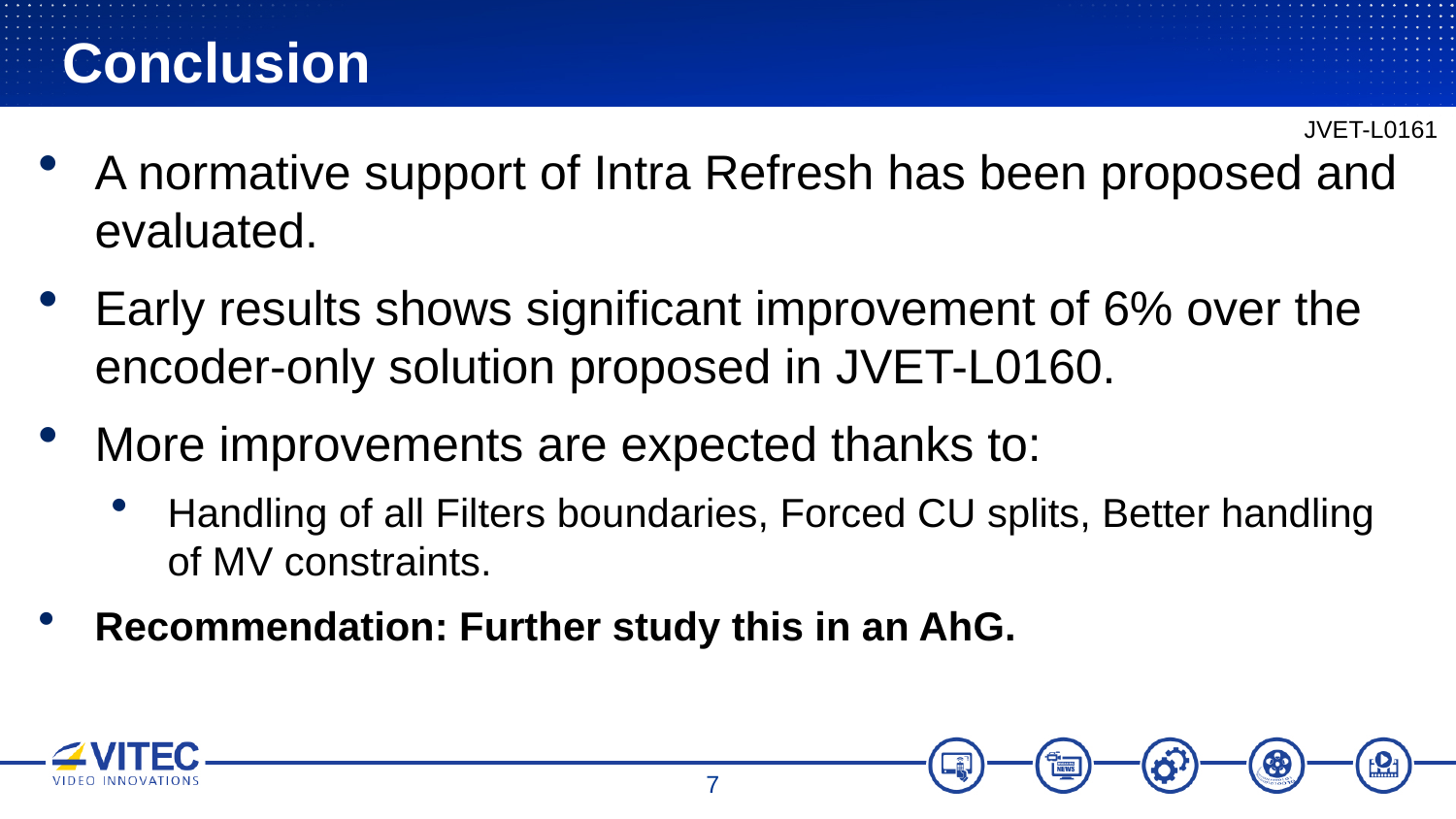

# Conclusion
JVET-L0161
A normative support of Intra Refresh has been proposed and evaluated.
Early results shows significant improvement of 6% over the encoder-only solution proposed in JVET-L0160.
More improvements are expected thanks to:
Handling of all Filters boundaries, Forced CU splits, Better handling of MV constraints.
Recommendation: Further study this in an AhG.

7